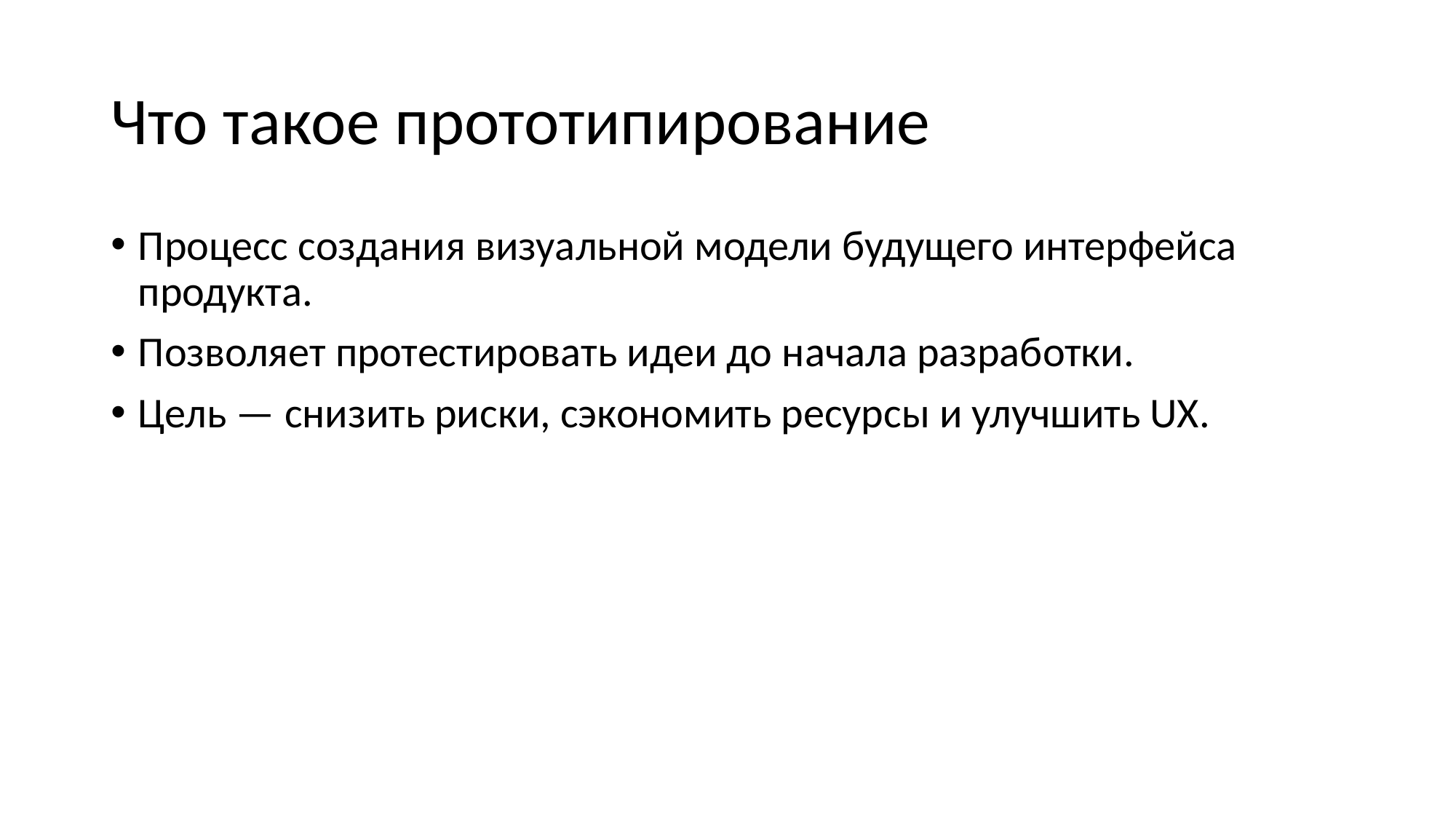

# Что такое прототипирование
Процесс создания визуальной модели будущего интерфейса продукта.
Позволяет протестировать идеи до начала разработки.
Цель — снизить риски, сэкономить ресурсы и улучшить UX.